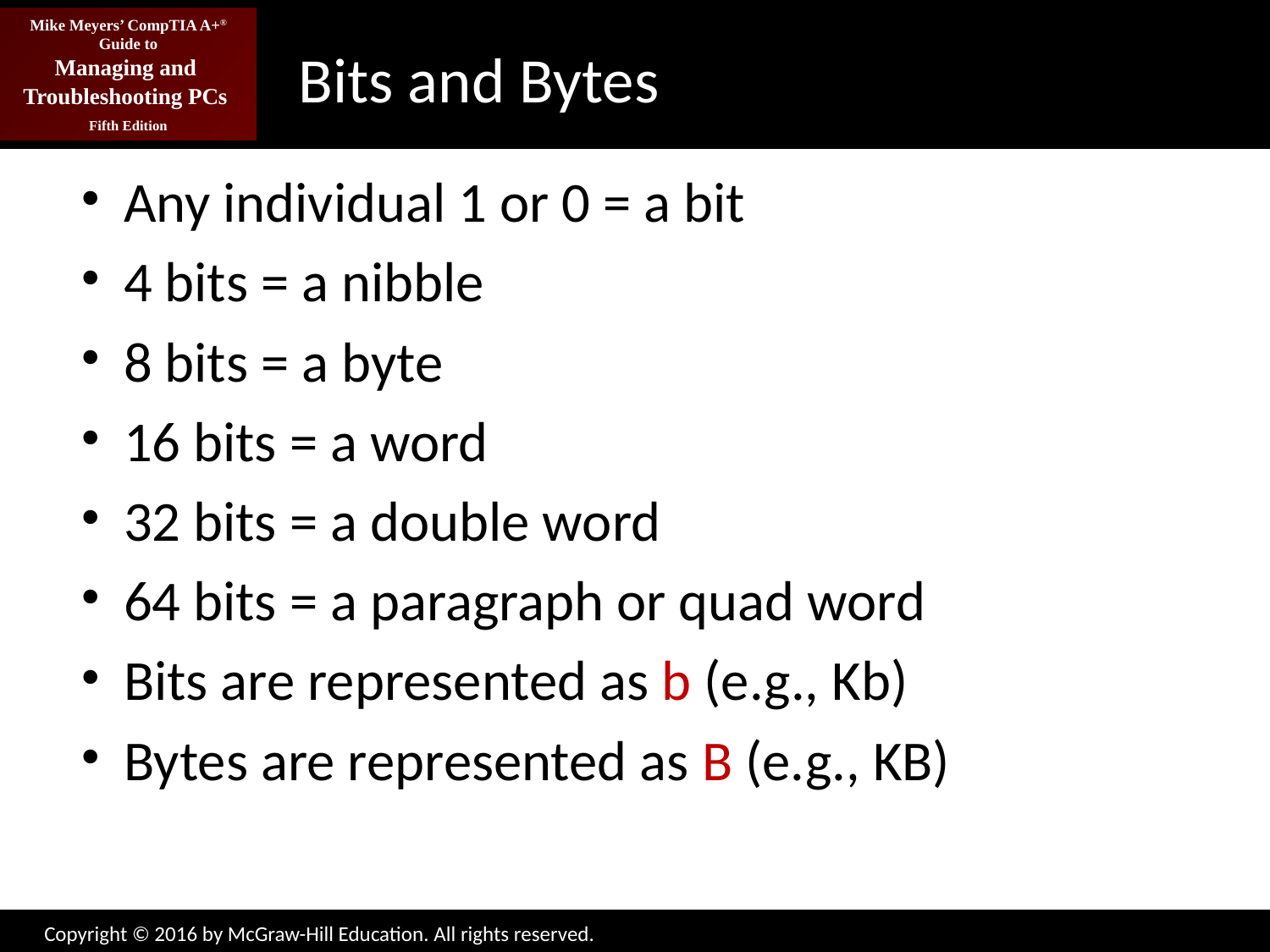

# Bits and Bytes
Any individual 1 or 0 = a bit
4 bits = a nibble
8 bits = a byte
16 bits = a word
32 bits = a double word
64 bits = a paragraph or quad word
Bits are represented as b (e.g., Kb)
Bytes are represented as B (e.g., KB)